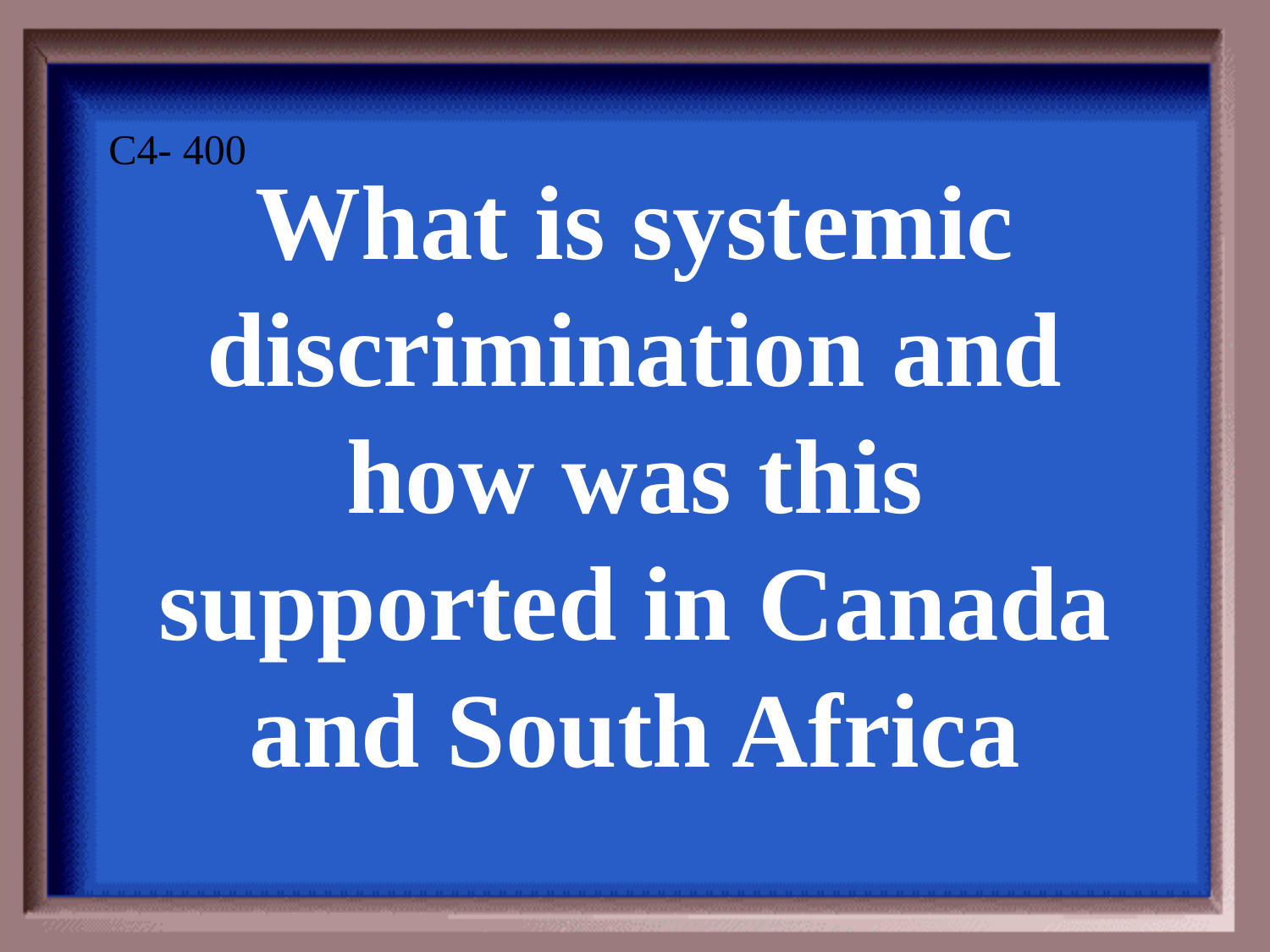

What is systemic discrimination and how was this supported in Canada and South Africa
C4- 400